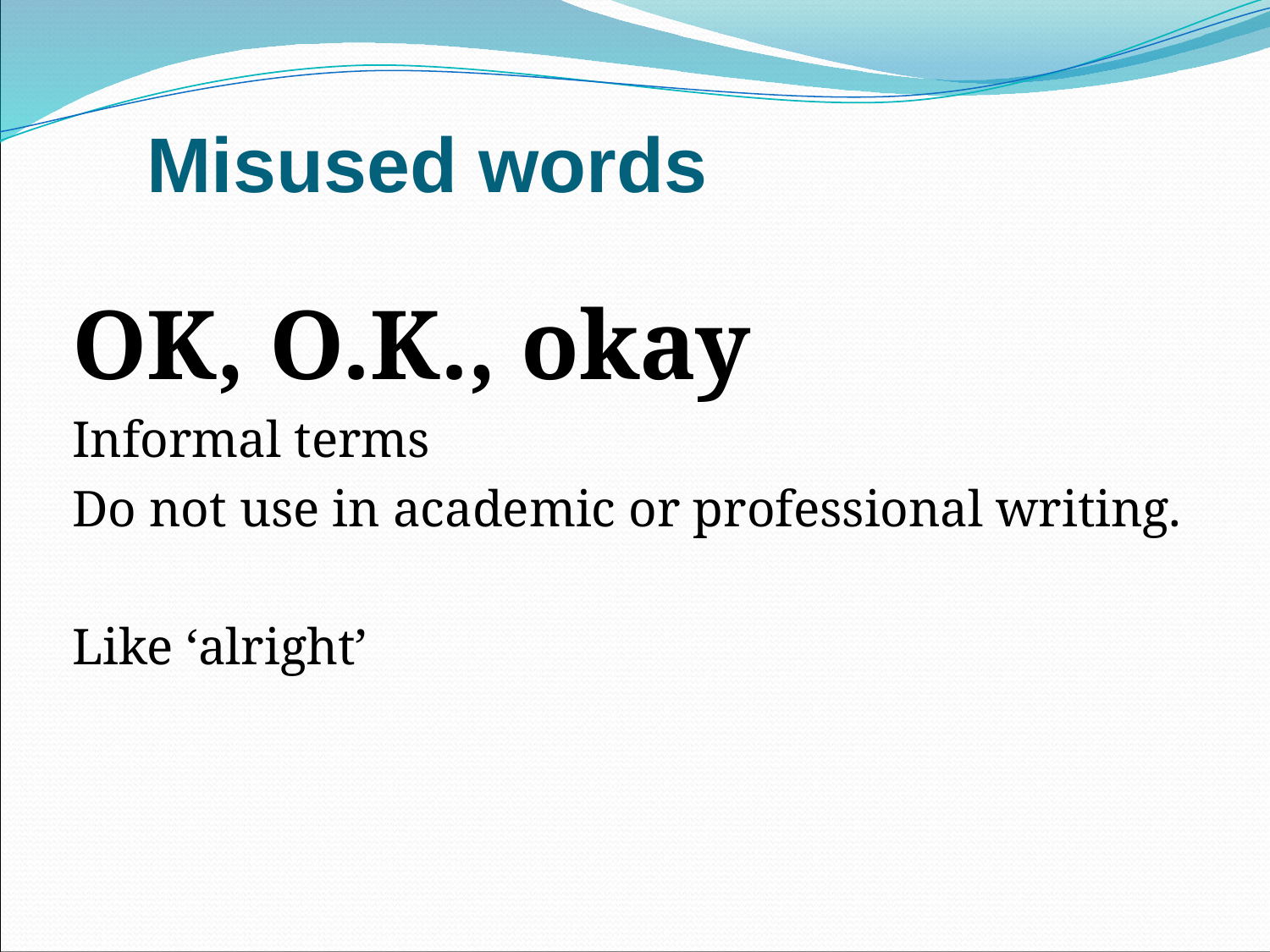

# Misused words
OK, O.K., okay
Informal terms
Do not use in academic or professional writing.

Like ‘alright’